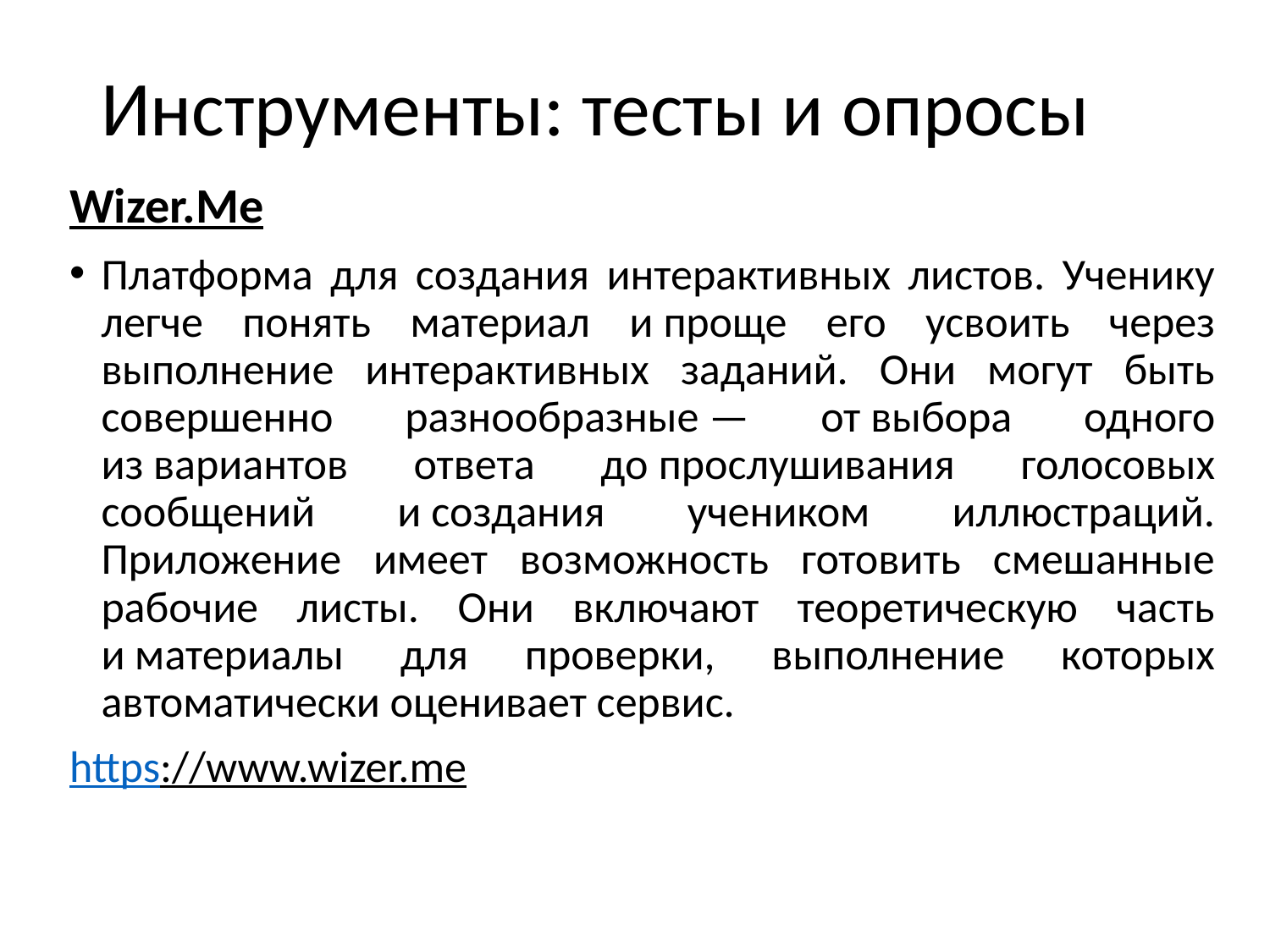

# Инструменты: тесты и опросы
Wizer.Me
Платформа для создания интерактивных листов. Ученику легче понять материал и проще его усвоить через выполнение интерактивных заданий. Они могут быть совершенно разнообразные — от выбора одного из вариантов ответа до прослушивания голосовых сообщений и создания учеником иллюстраций. Приложение имеет возможность готовить смешанные рабочие листы. Они включают теоретическую часть и материалы для проверки, выполнение которых автоматически оценивает сервис.
https://www.wizer.me